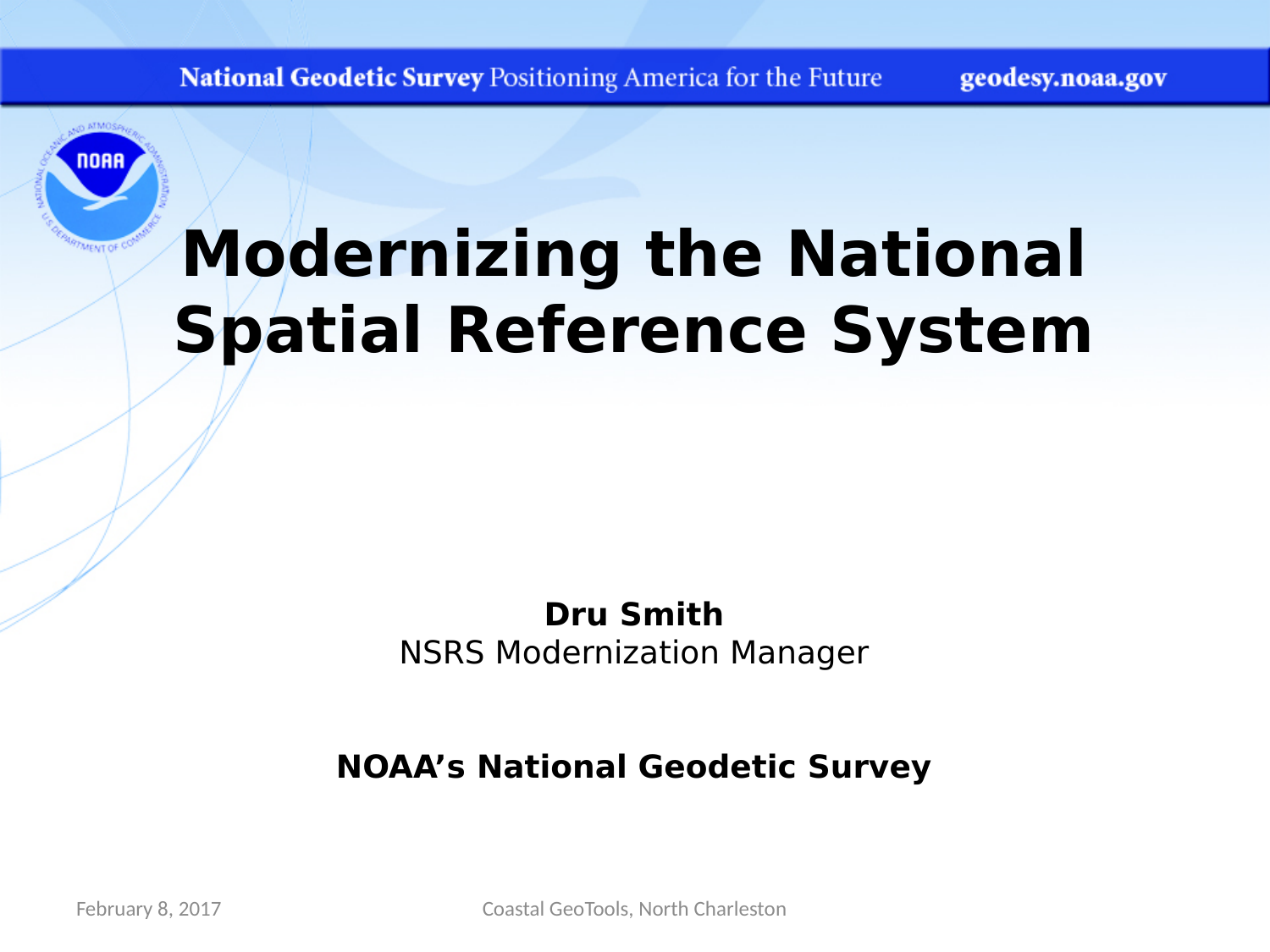

Modernizing the National Spatial Reference System

Dru Smith
NSRS Modernization Manager

NOAA’s National Geodetic Survey
February 8, 2017
Coastal GeoTools, North Charleston